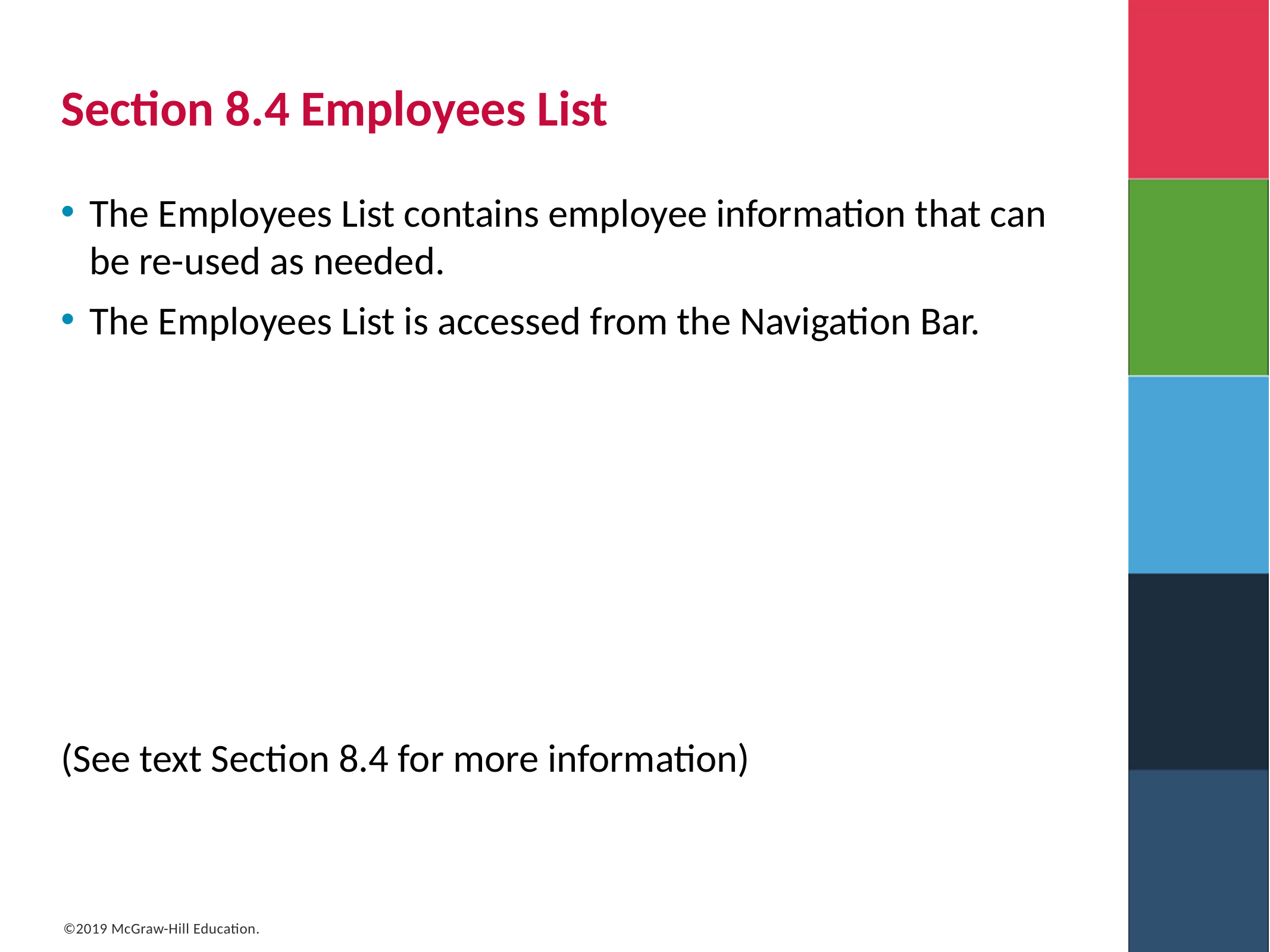

# Section 8.4 Employees List
The Employees List contains employee information that can be re-used as needed.
The Employees List is accessed from the Navigation Bar.
(See text Section 8.4 for more information)